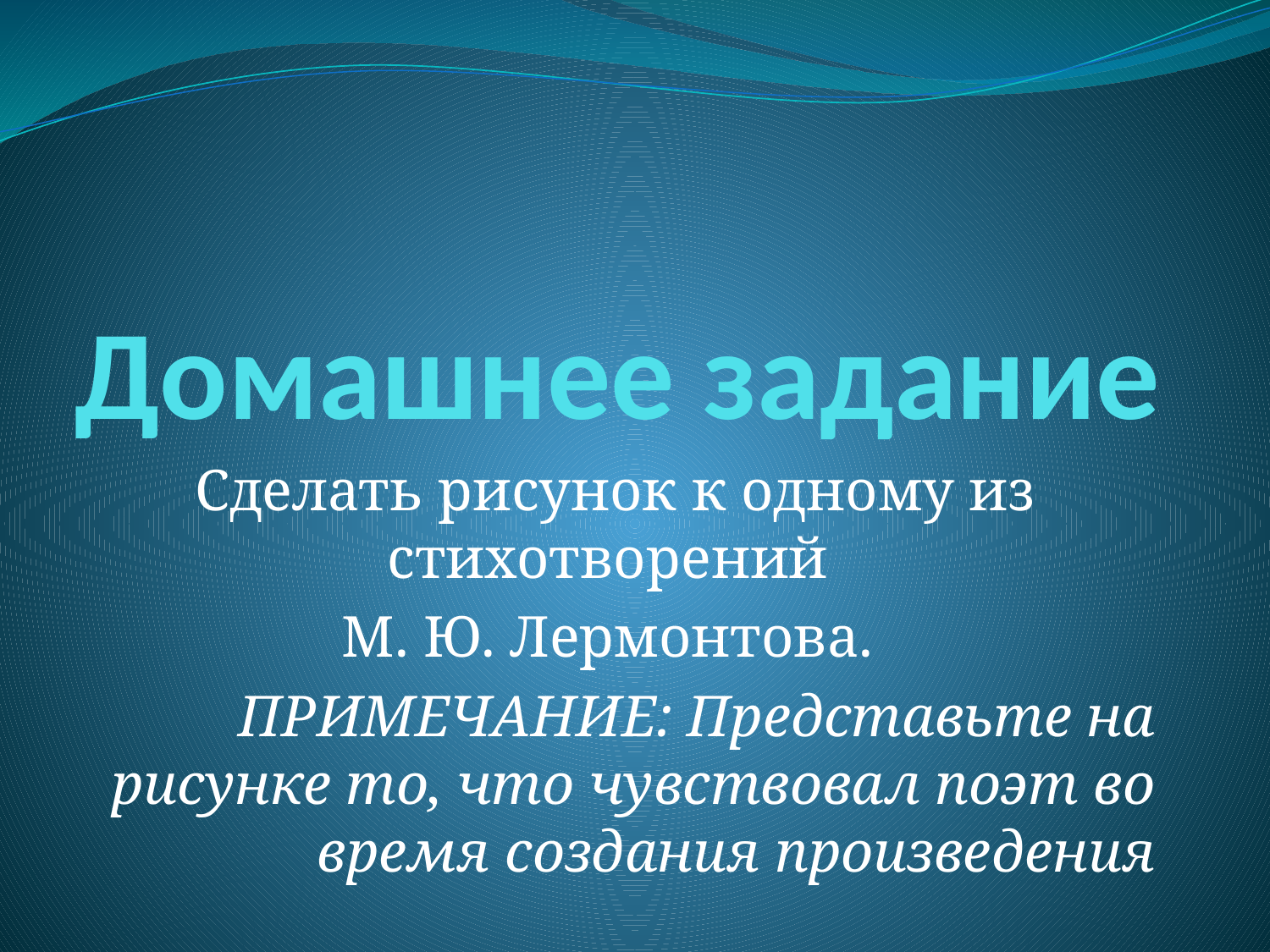

# Домашнее задание
Сделать рисунок к одному из стихотворений
М. Ю. Лермонтова.
ПРИМЕЧАНИЕ: Представьте на рисунке то, что чувствовал поэт во время создания произведения